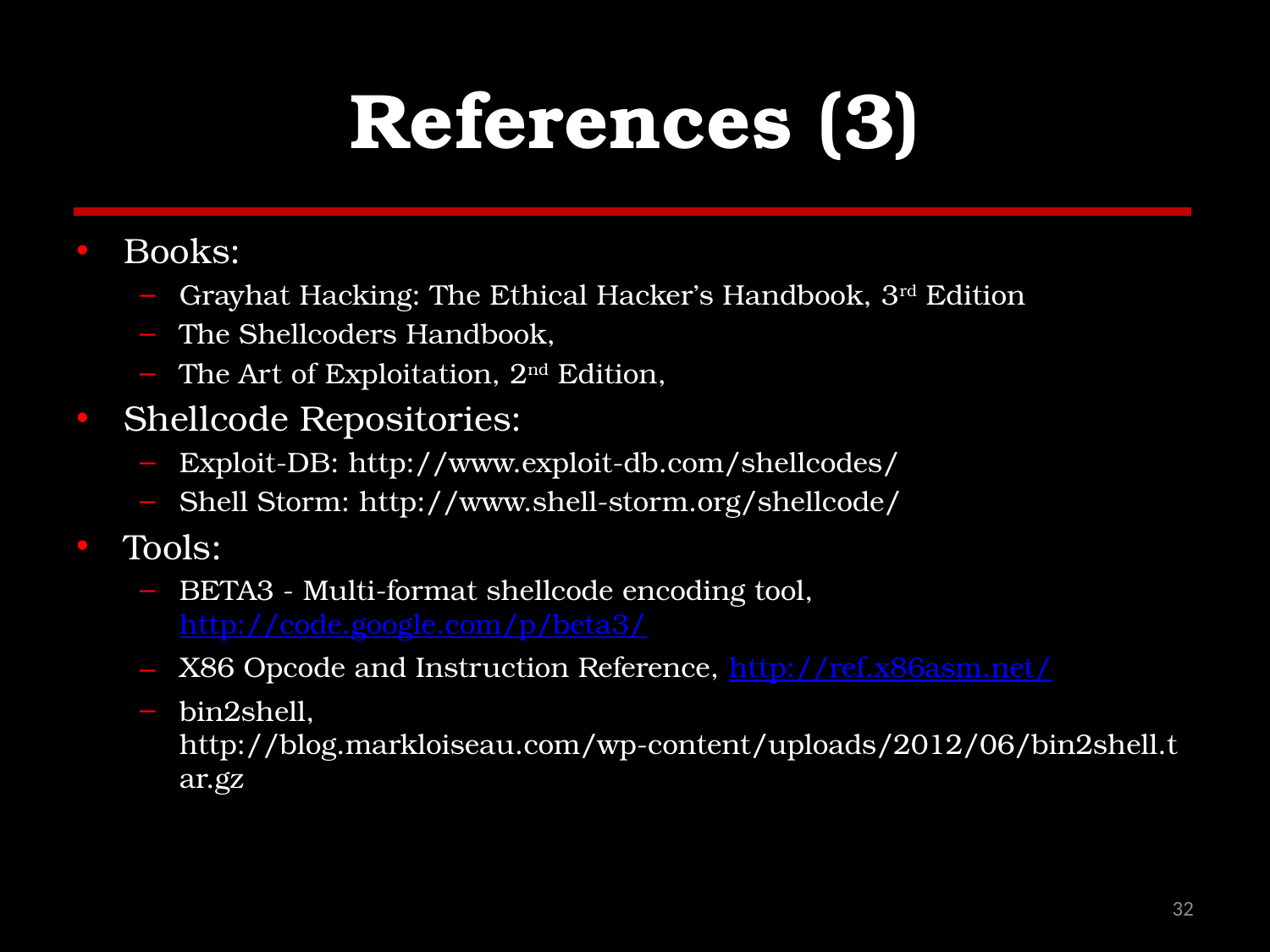

# References (3)
Books:
Grayhat Hacking: The Ethical Hacker’s Handbook, 3rd Edition
The Shellcoders Handbook,
The Art of Exploitation, 2nd Edition,
Shellcode Repositories:
Exploit-DB: http://www.exploit-db.com/shellcodes/
Shell Storm: http://www.shell-storm.org/shellcode/
Tools:
BETA3 - Multi-format shellcode encoding tool, http://code.google.com/p/beta3/
X86 Opcode and Instruction Reference, http://ref.x86asm.net/
bin2shell, http://blog.markloiseau.com/wp-content/uploads/2012/06/bin2shell.tar.gz

32